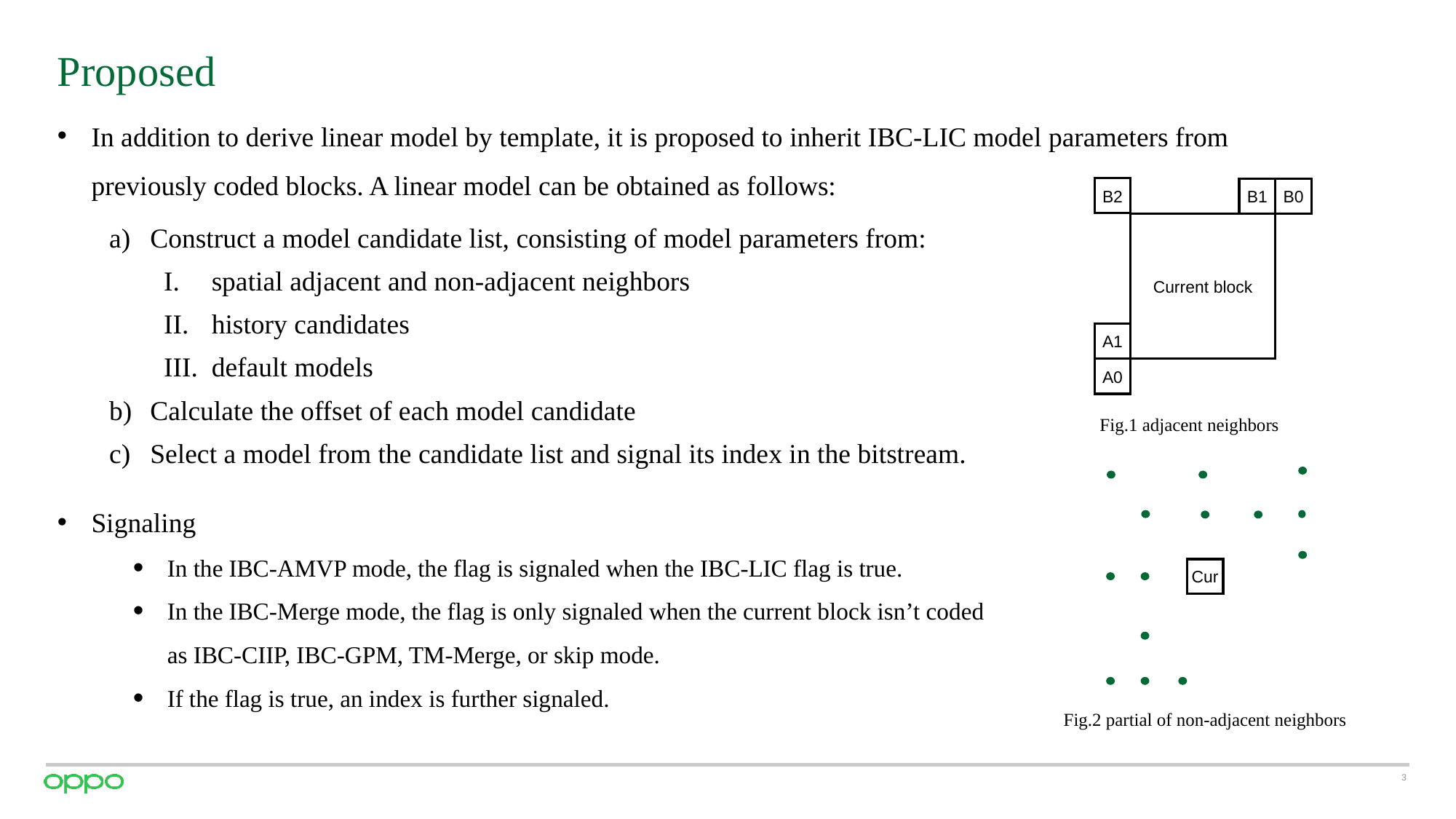

# Proposed
In addition to derive linear model by template, it is proposed to inherit IBC-LIC model parameters from previously coded blocks. A linear model can be obtained as follows:

B2
B1
B0
Current block
Construct a model candidate list, consisting of model parameters from:
spatial adjacent and non-adjacent neighbors
history candidates
default models
Calculate the offset of each model candidate
Select a model from the candidate list and signal its index in the bitstream.
A1
A0
Fig.1 adjacent neighbors

Signaling
In the IBC-AMVP mode, the flag is signaled when the IBC-LIC flag is true.
In the IBC-Merge mode, the flag is only signaled when the current block isn’t coded as IBC-CIIP, IBC-GPM, TM-Merge, or skip mode.
If the flag is true, an index is further signaled.

Cur

Fig.2 partial of non-adjacent neighbors